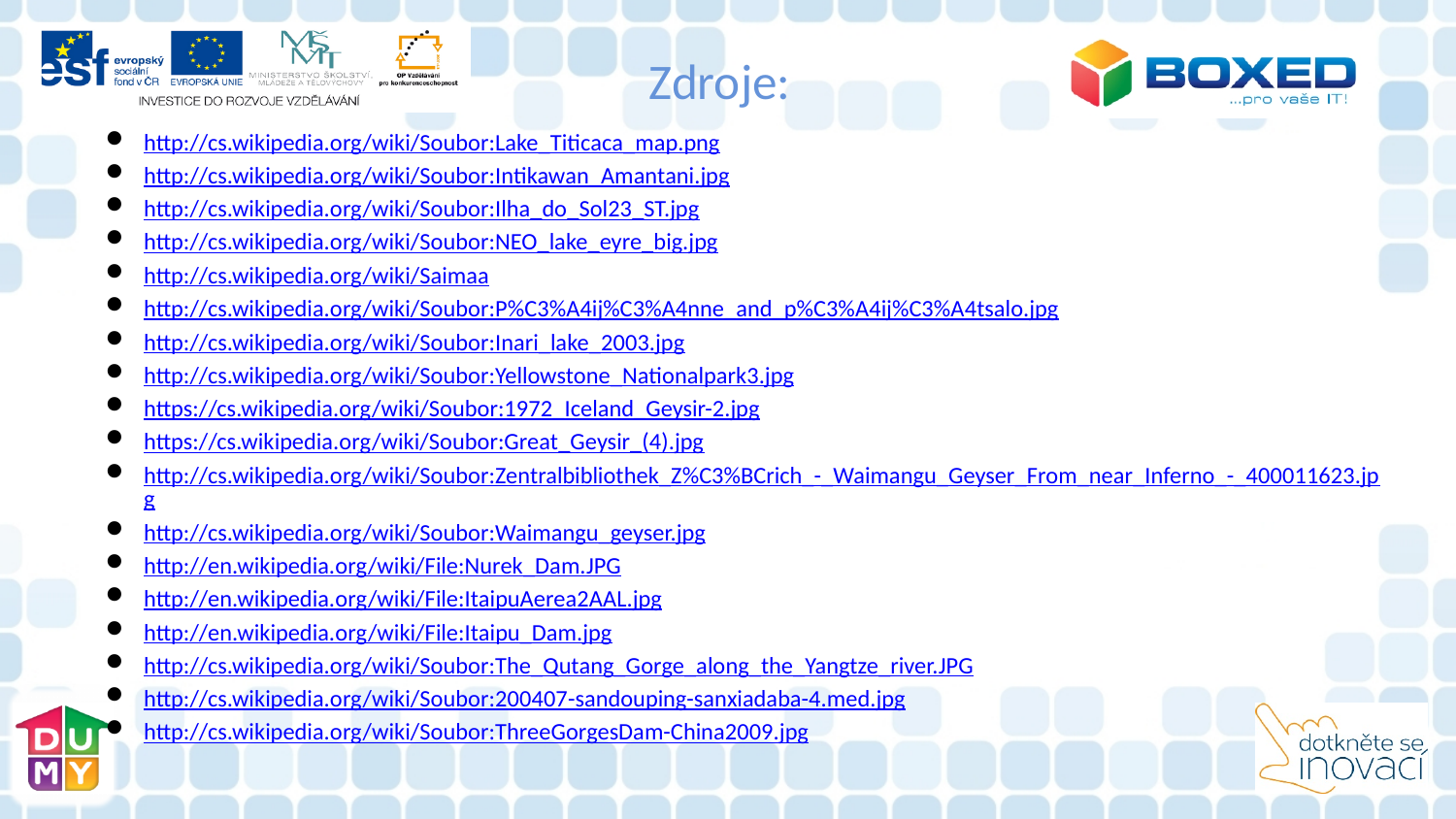

# Zdroje:
http://cs.wikipedia.org/wiki/Soubor:Lake_Titicaca_map.png
http://cs.wikipedia.org/wiki/Soubor:Intikawan_Amantani.jpg
http://cs.wikipedia.org/wiki/Soubor:Ilha_do_Sol23_ST.jpg
http://cs.wikipedia.org/wiki/Soubor:NEO_lake_eyre_big.jpg
http://cs.wikipedia.org/wiki/Saimaa
http://cs.wikipedia.org/wiki/Soubor:P%C3%A4ij%C3%A4nne_and_p%C3%A4ij%C3%A4tsalo.jpg
http://cs.wikipedia.org/wiki/Soubor:Inari_lake_2003.jpg
http://cs.wikipedia.org/wiki/Soubor:Yellowstone_Nationalpark3.jpg
https://cs.wikipedia.org/wiki/Soubor:1972_Iceland_Geysir-2.jpg
https://cs.wikipedia.org/wiki/Soubor:Great_Geysir_(4).jpg
http://cs.wikipedia.org/wiki/Soubor:Zentralbibliothek_Z%C3%BCrich_-_Waimangu_Geyser_From_near_Inferno_-_400011623.jpg
http://cs.wikipedia.org/wiki/Soubor:Waimangu_geyser.jpg
http://en.wikipedia.org/wiki/File:Nurek_Dam.JPG
http://en.wikipedia.org/wiki/File:ItaipuAerea2AAL.jpg
http://en.wikipedia.org/wiki/File:Itaipu_Dam.jpg
http://cs.wikipedia.org/wiki/Soubor:The_Qutang_Gorge_along_the_Yangtze_river.JPG
http://cs.wikipedia.org/wiki/Soubor:200407-sandouping-sanxiadaba-4.med.jpg
http://cs.wikipedia.org/wiki/Soubor:ThreeGorgesDam-China2009.jpg